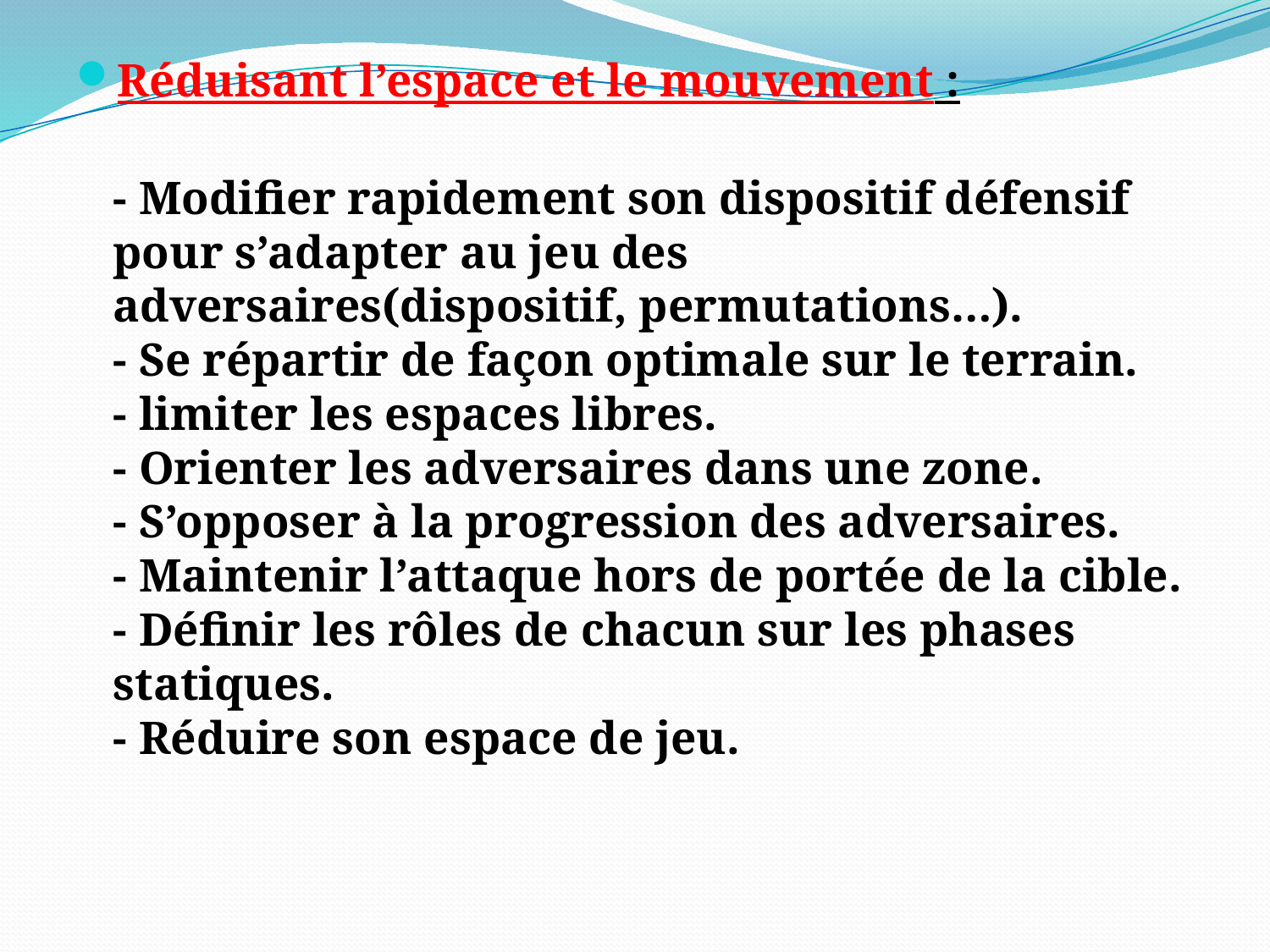

Réduisant l’espace et le mouvement :
- Modifier rapidement son dispositif défensif pour s’adapter au jeu des adversaires(dispositif, permutations…).
- Se répartir de façon optimale sur le terrain.
- limiter les espaces libres.
- Orienter les adversaires dans une zone.
- S’opposer à la progression des adversaires.
- Maintenir l’attaque hors de portée de la cible.
- Définir les rôles de chacun sur les phases statiques.
- Réduire son espace de jeu.